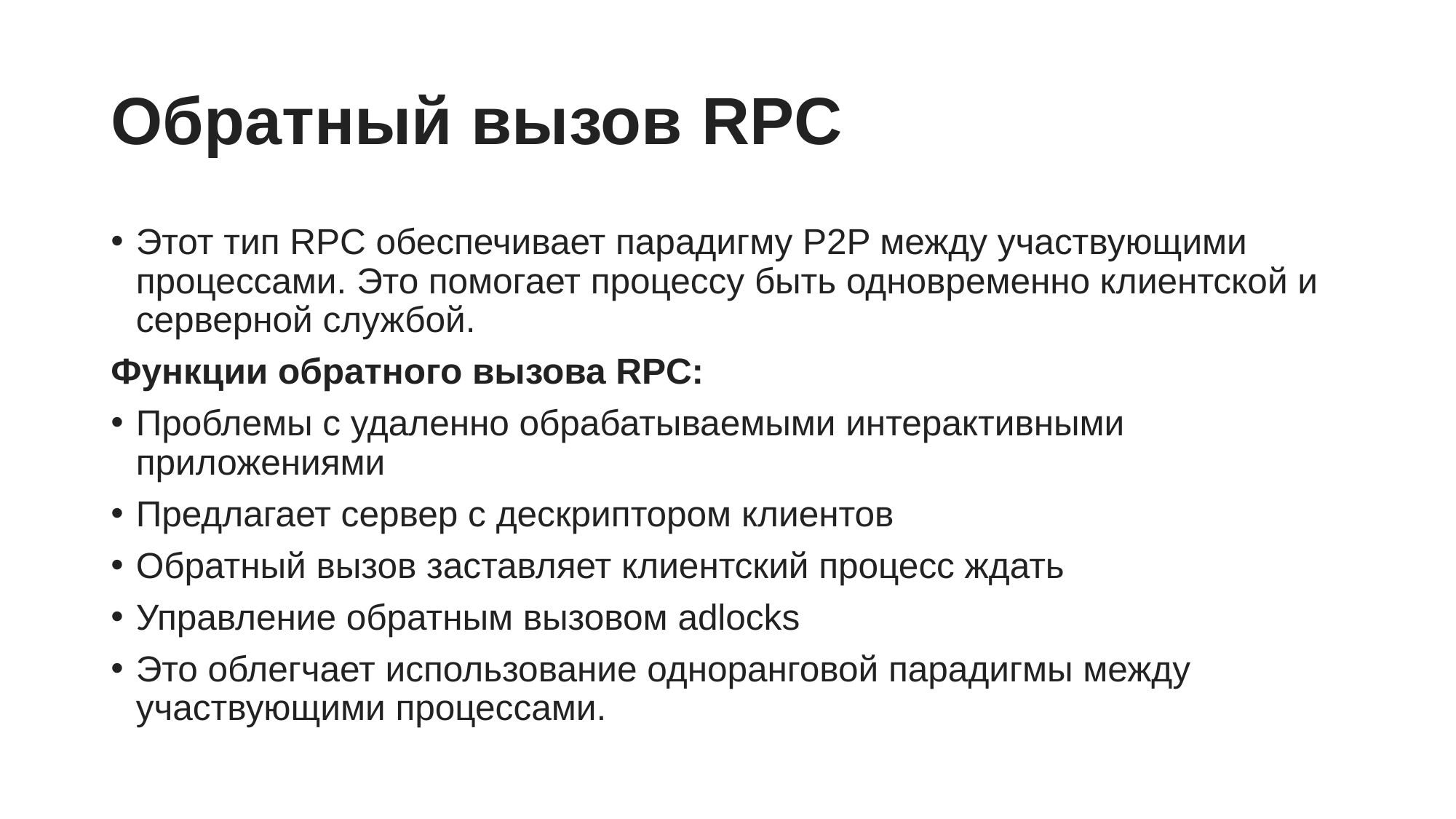

# Обратный вызов RPC
Этот тип RPC обеспечивает парадигму P2P между участвующими процессами. Это помогает процессу быть одновременно клиентской и серверной службой.
Функции обратного вызова RPC:
Проблемы с удаленно обрабатываемыми интерактивными приложениями
Предлагает сервер с дескриптором клиентов
Обратный вызов заставляет клиентский процесс ждать
Управление обратным вызовом adlocks
Это облегчает использование одноранговой парадигмы между участвующими процессами.